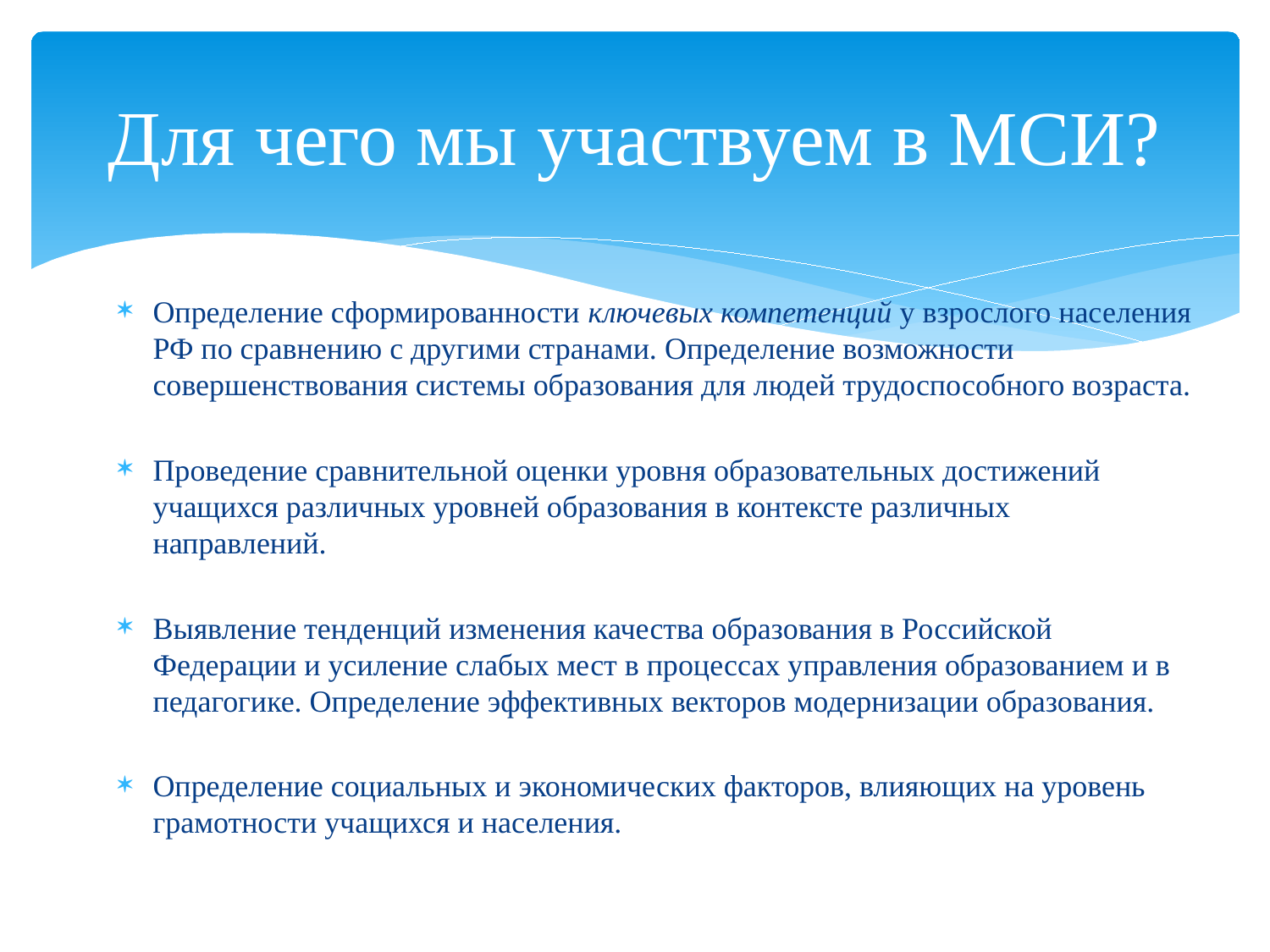

# Для чего мы участвуем в МСИ?
Определение сформированности ключевых компетенций у взрослого населения РФ по сравнению с другими странами. Определение возможности совершенствования системы образования для людей трудоспособного возраста.

Проведение сравнительной оценки уровня образовательных достижений учащихся различных уровней образования в контексте различных направлений.

Выявление тенденций изменения качества образования в Российской Федерации и усиление слабых мест в процессах управления образованием и в педагогике. Определение эффективных векторов модернизации образования.

Определение социальных и экономических факторов, влияющих на уровень грамотности учащихся и населения.